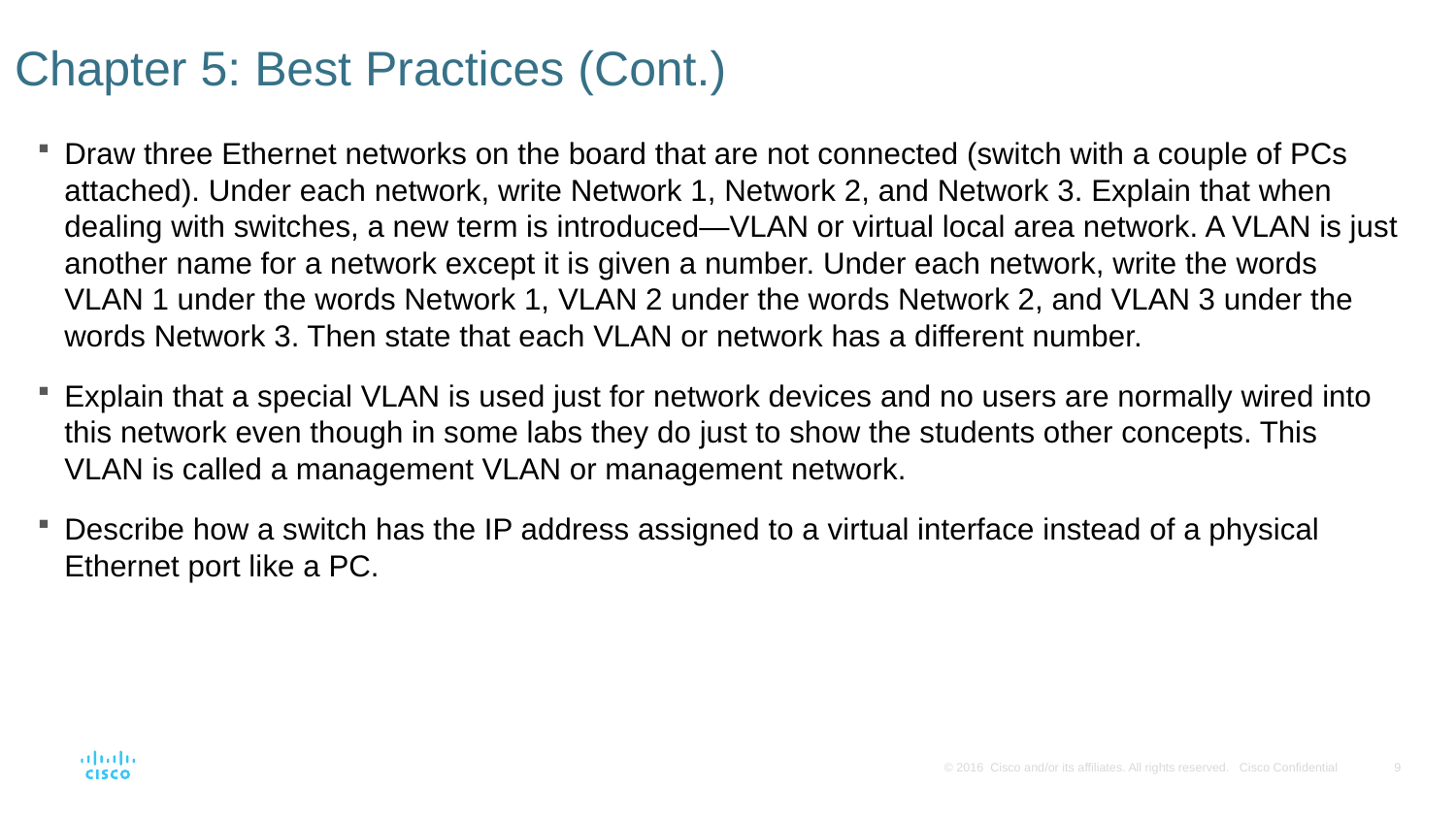

# Chapter 5: Best Practices (Cont.)
Draw three Ethernet networks on the board that are not connected (switch with a couple of PCs attached). Under each network, write Network 1, Network 2, and Network 3. Explain that when dealing with switches, a new term is introduced—VLAN or virtual local area network. A VLAN is just another name for a network except it is given a number. Under each network, write the words VLAN 1 under the words Network 1, VLAN 2 under the words Network 2, and VLAN 3 under the words Network 3. Then state that each VLAN or network has a different number.
Explain that a special VLAN is used just for network devices and no users are normally wired into this network even though in some labs they do just to show the students other concepts. This VLAN is called a management VLAN or management network.
Describe how a switch has the IP address assigned to a virtual interface instead of a physical Ethernet port like a PC.